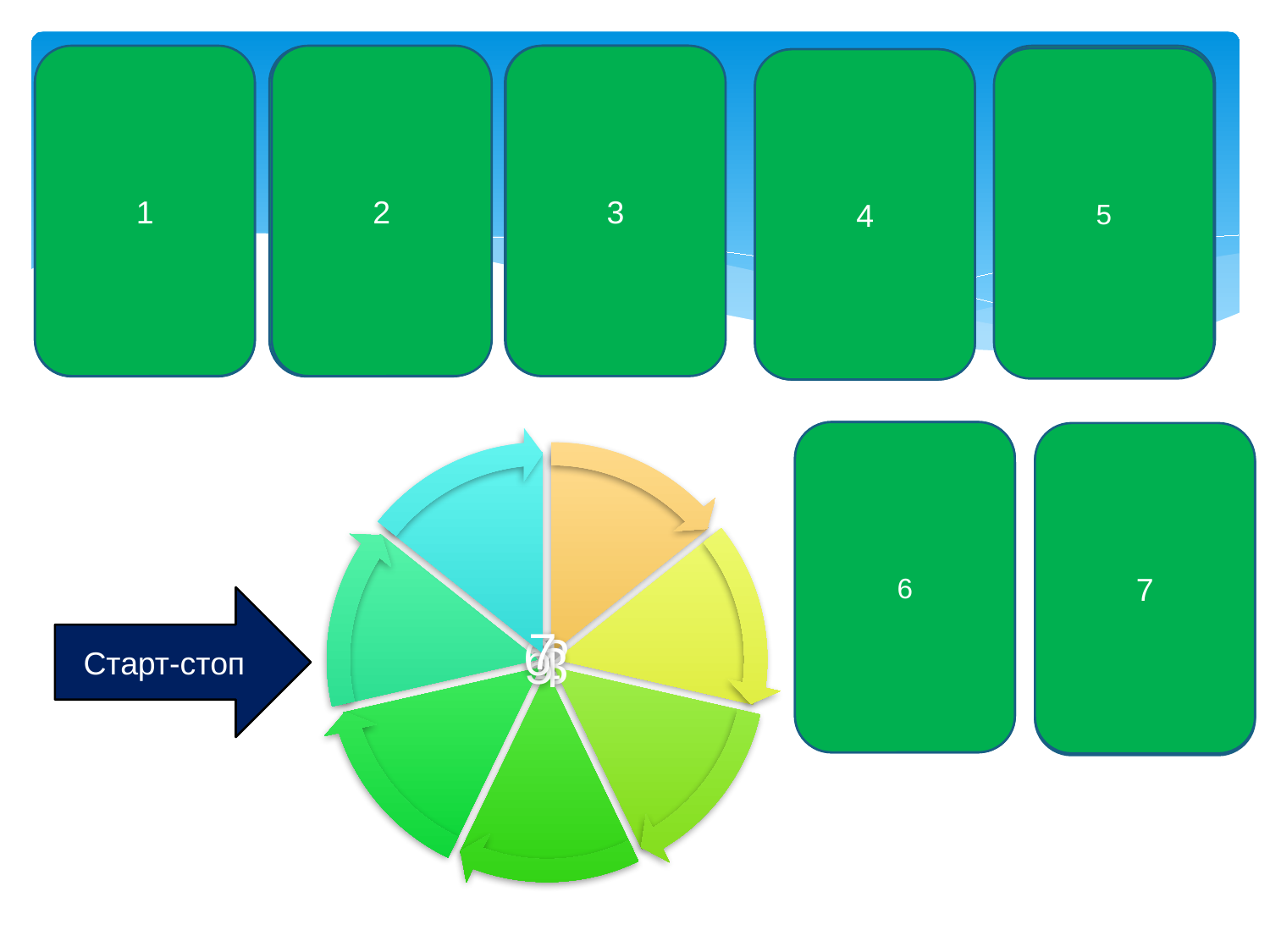

1
2
3
Организмы какого  Царства участвуют в фотосинтезе?

Представи
тели какого Царства образуют мицелий?
В каком Царстве  только одноклеточные организмы?

Какое Царство природы не имеет клеточное строение?

5
К какому Царству относят Человека?
4
У представите
лей какого Царства двойное оплодотворение?
6
1
2
3
4
5
6
7
7
К  какому Царству относят сине-зелёные водоросли?

Старт-стоп